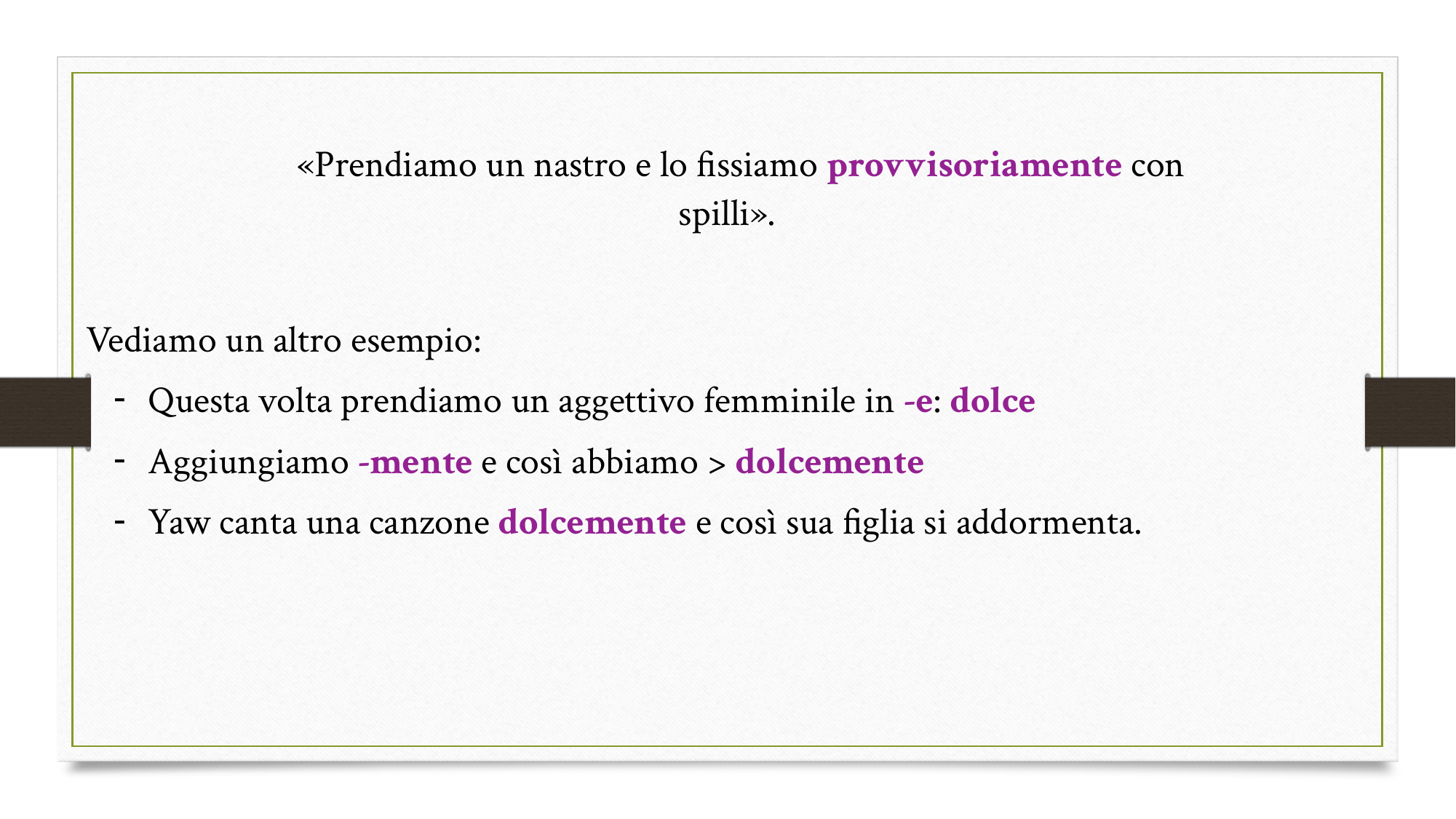

«Prendiamo un nastro e lo fissiamo provvisoriamente con spilli».
Vediamo un altro esempio:
Questa volta prendiamo un aggettivo femminile in -e: dolce
Aggiungiamo -mente e così abbiamo > dolcemente
Yaw canta una canzone dolcemente e così sua figlia si addormenta.